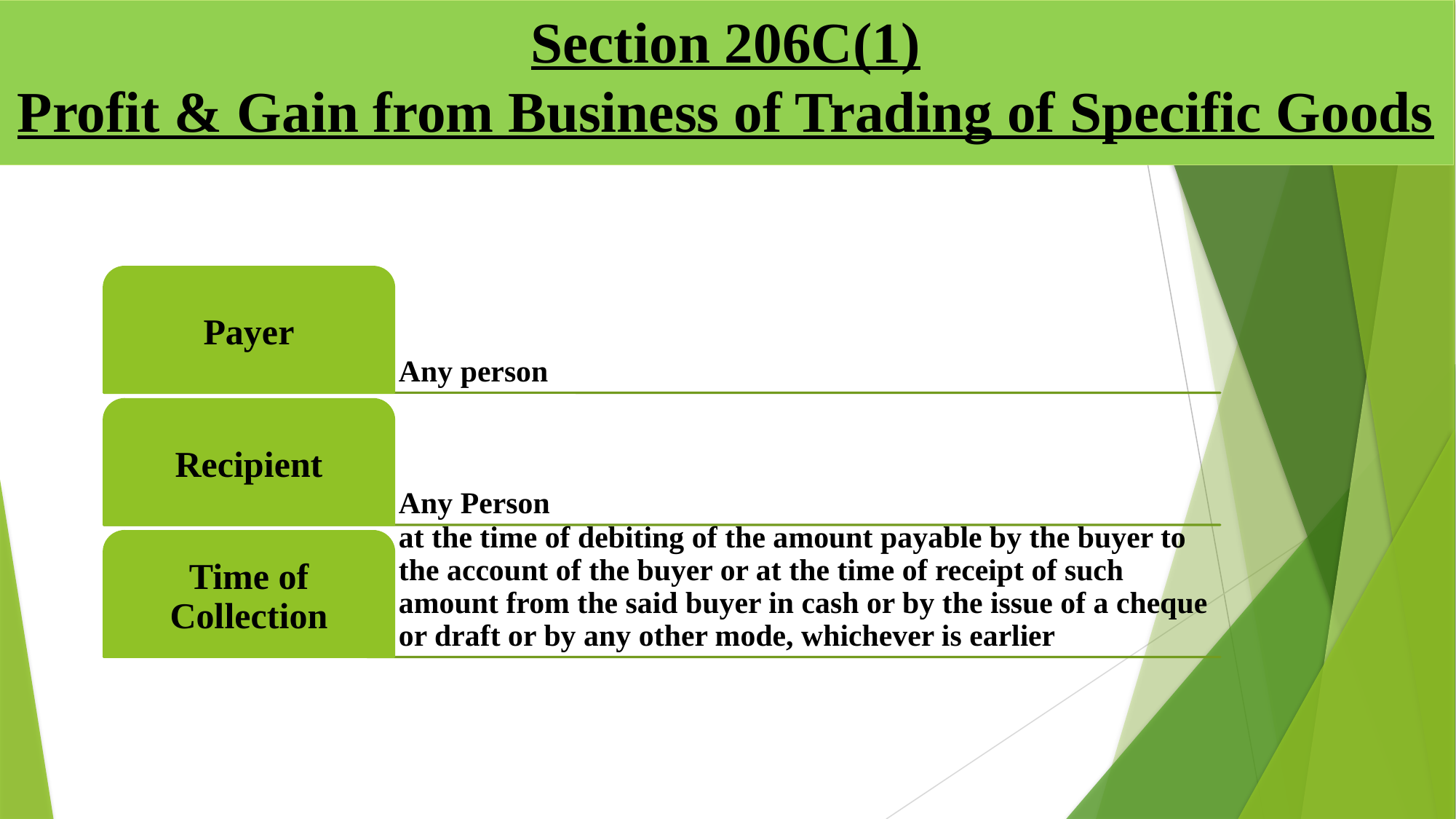

# Section 206C(1) Profit & Gain from Business of Trading of Specific Goods
Any person
Payer
Any Person
Recipient
at the time of debiting of the amount payable by the buyer to the account of the buyer or at the time of receipt of such amount from the said buyer in cash or by the issue of a cheque or draft or by any other mode, whichever is earlier
Time of Collection